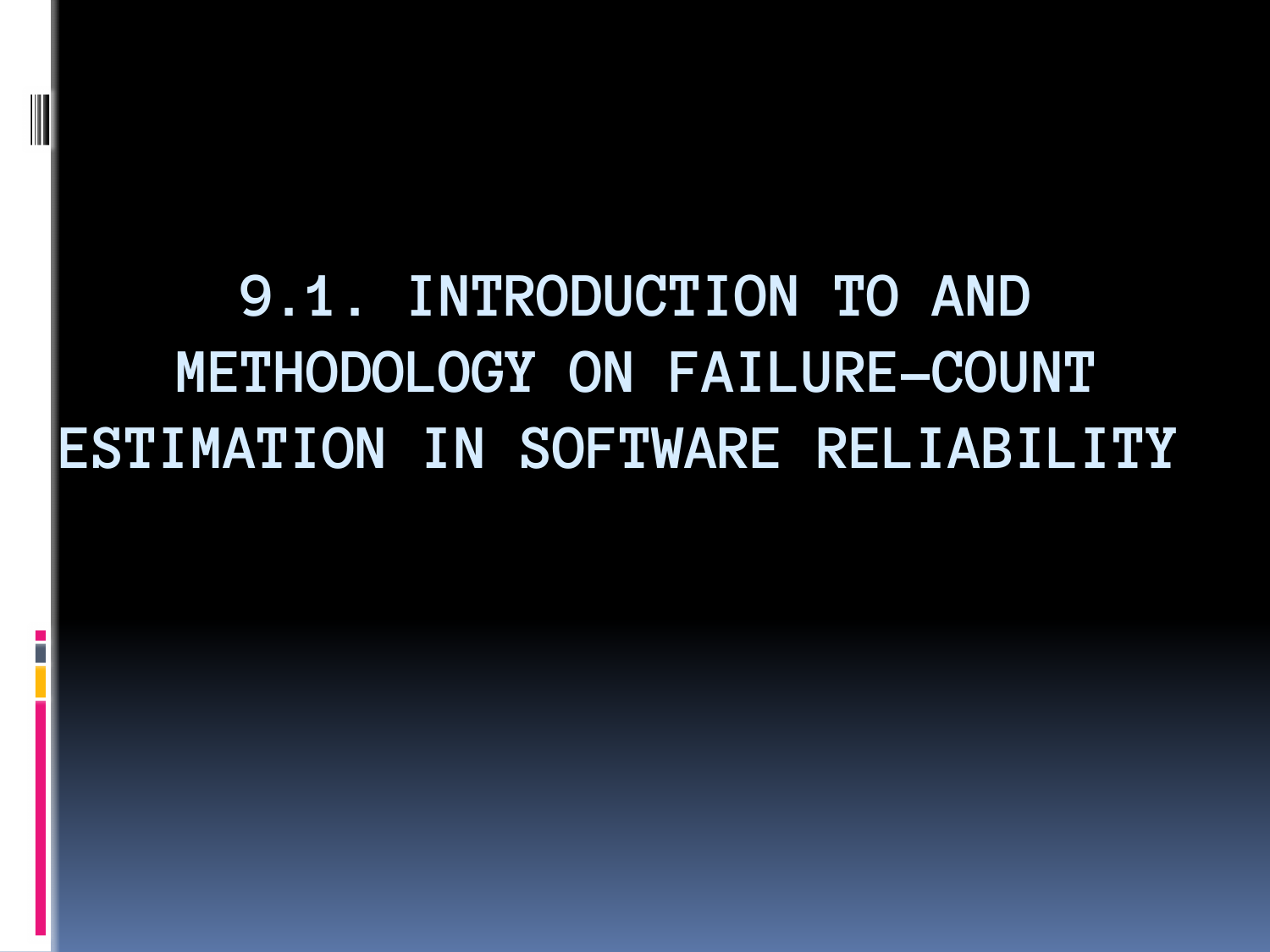

# 9.1. Introduction to and Methodology on Failure-count estimation in Software Reliability